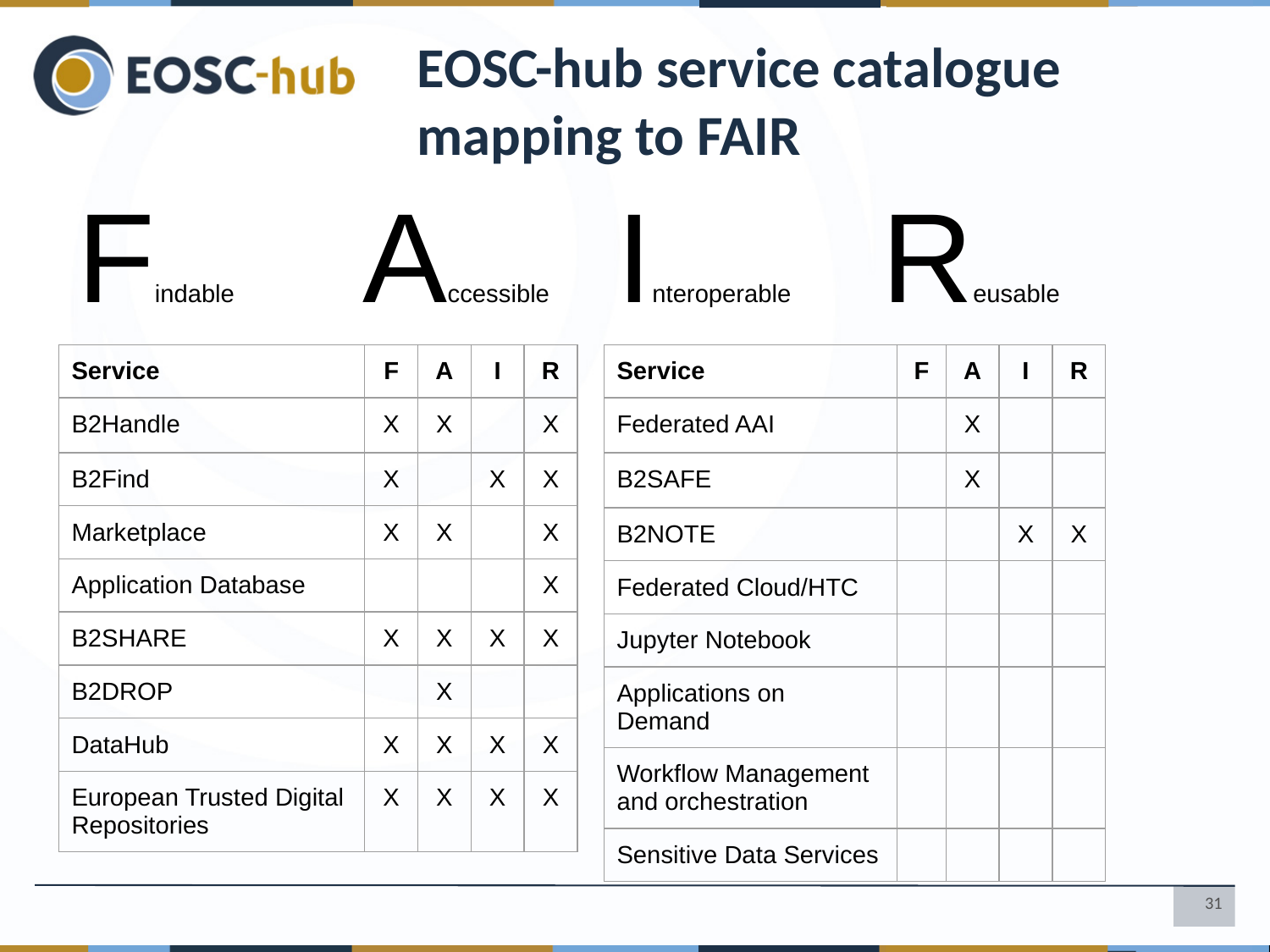

# EOSC-hub service catalogue mapping to FAIR
Findable
Accessible
Interoperable
Reusable
| Service | F | A | I | R |
| --- | --- | --- | --- | --- |
| B2Handle | X | X |  | X |
| B2Find | X |  | X | X |
| Marketplace | X | X |  | X |
| Application Database |  |  |  | X |
| B2SHARE | X | X | X | X |
| B2DROP |  | X |  |  |
| DataHub | X | X | X | X |
| European Trusted Digital Repositories | X | X | X | X |
| Service | F | A | I | R |
| --- | --- | --- | --- | --- |
| Federated AAI |  | X |  |  |
| B2SAFE |  | X |  |  |
| B2NOTE |  |  | X | X |
| Federated Cloud/HTC |  |  |  |  |
| Jupyter Notebook |  |  |  |  |
| Applications on Demand |  |  |  |  |
| Workflow Management and orchestration |  |  |  |  |
| Sensitive Data Services |  |  |  |  |
31